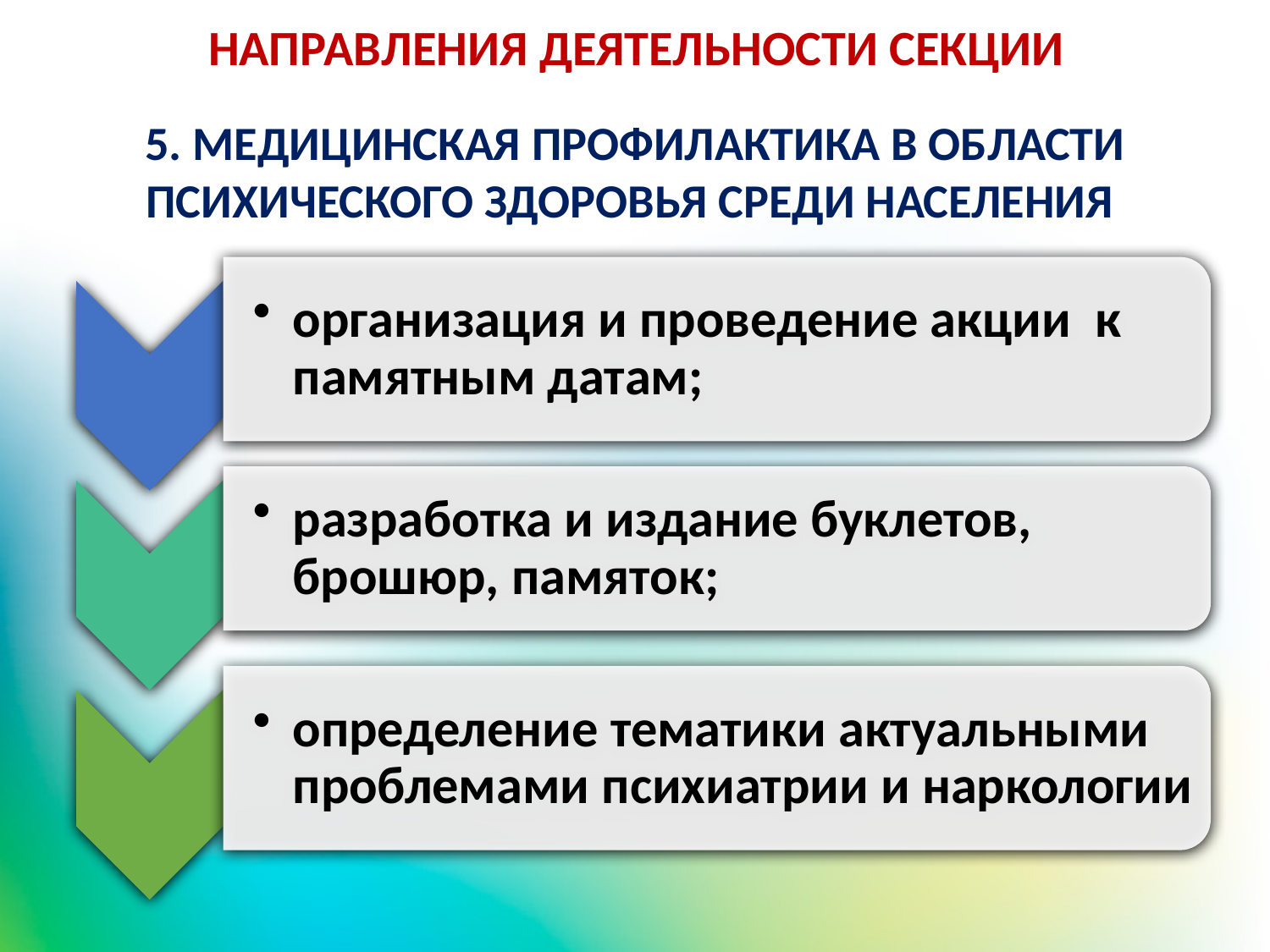

# НАПРАВЛЕНИЯ ДЕЯТЕЛЬНОСТИ СЕКЦИИ
 5. МЕДИЦИНСКАЯ ПРОФИЛАКТИКА В ОБЛАСТИ ПСИХИЧЕСКОГО ЗДОРОВЬЯ СРЕДИ НАСЕЛЕНИЯ

организация и проведение акции  к памятным датам;

разработка и издание буклетов, брошюр, памяток;

определение тематики актуальными проблемами психиатрии и наркологии